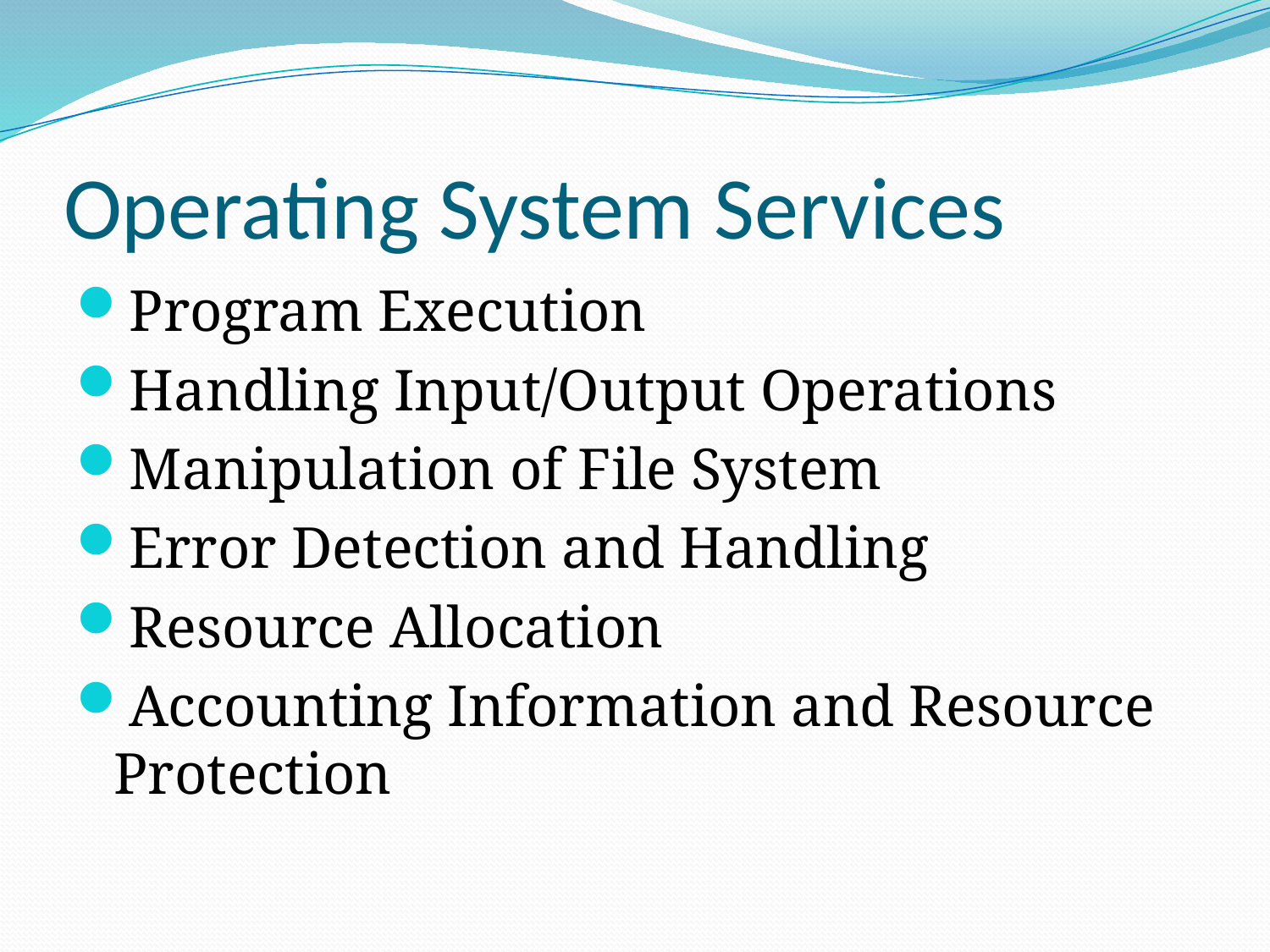

# Operating System Services
Program Execution
Handling Input/Output Operations
Manipulation of File System
Error Detection and Handling
Resource Allocation
Accounting Information and Resource Protection